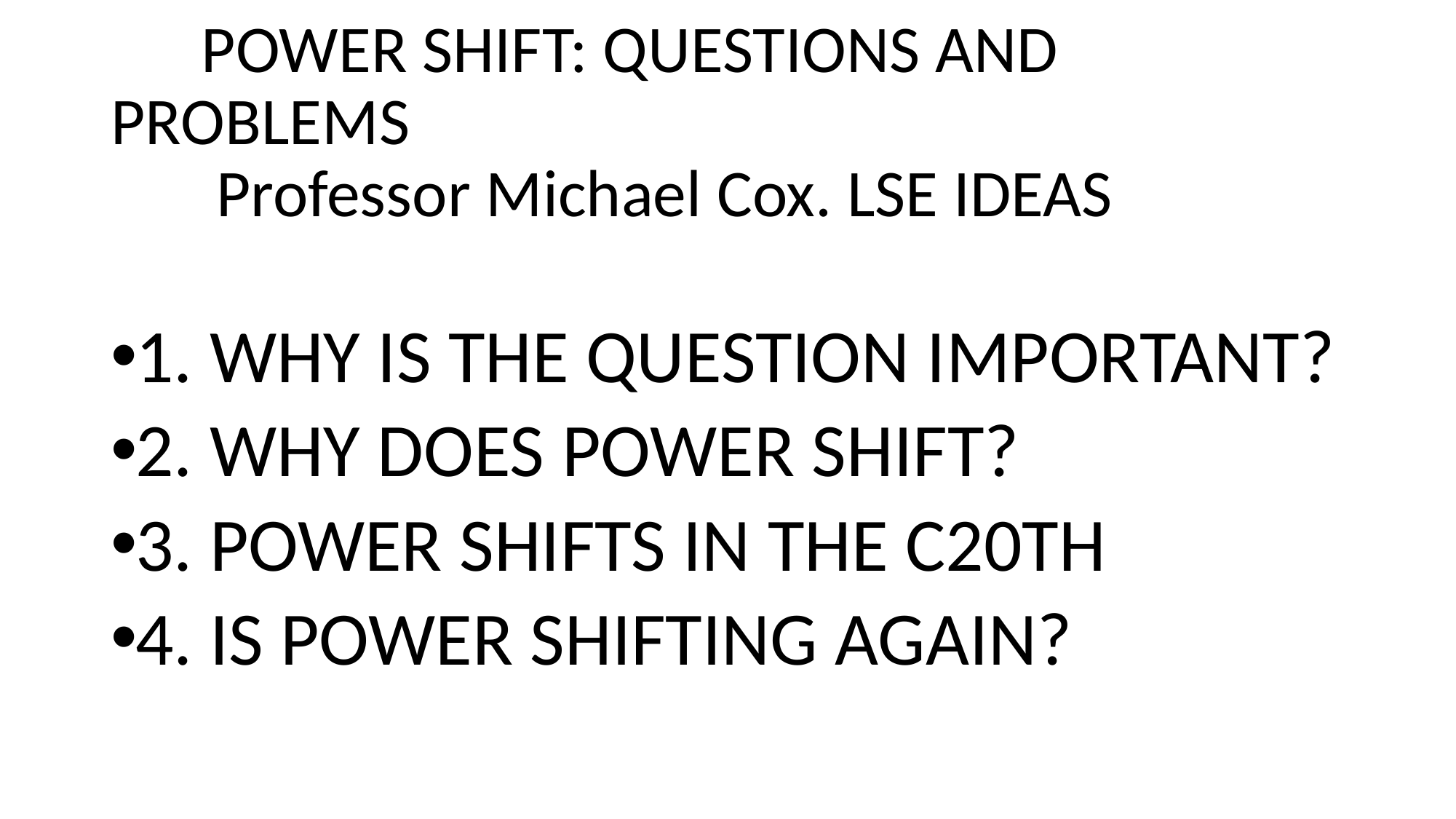

# POWER SHIFT: QUESTIONS AND PROBLEMS Professor Michael Cox. LSE IDEAS

1. WHY IS THE QUESTION IMPORTANT?
2. WHY DOES POWER SHIFT?
3. POWER SHIFTS IN THE C20TH
4. IS POWER SHIFTING AGAIN?